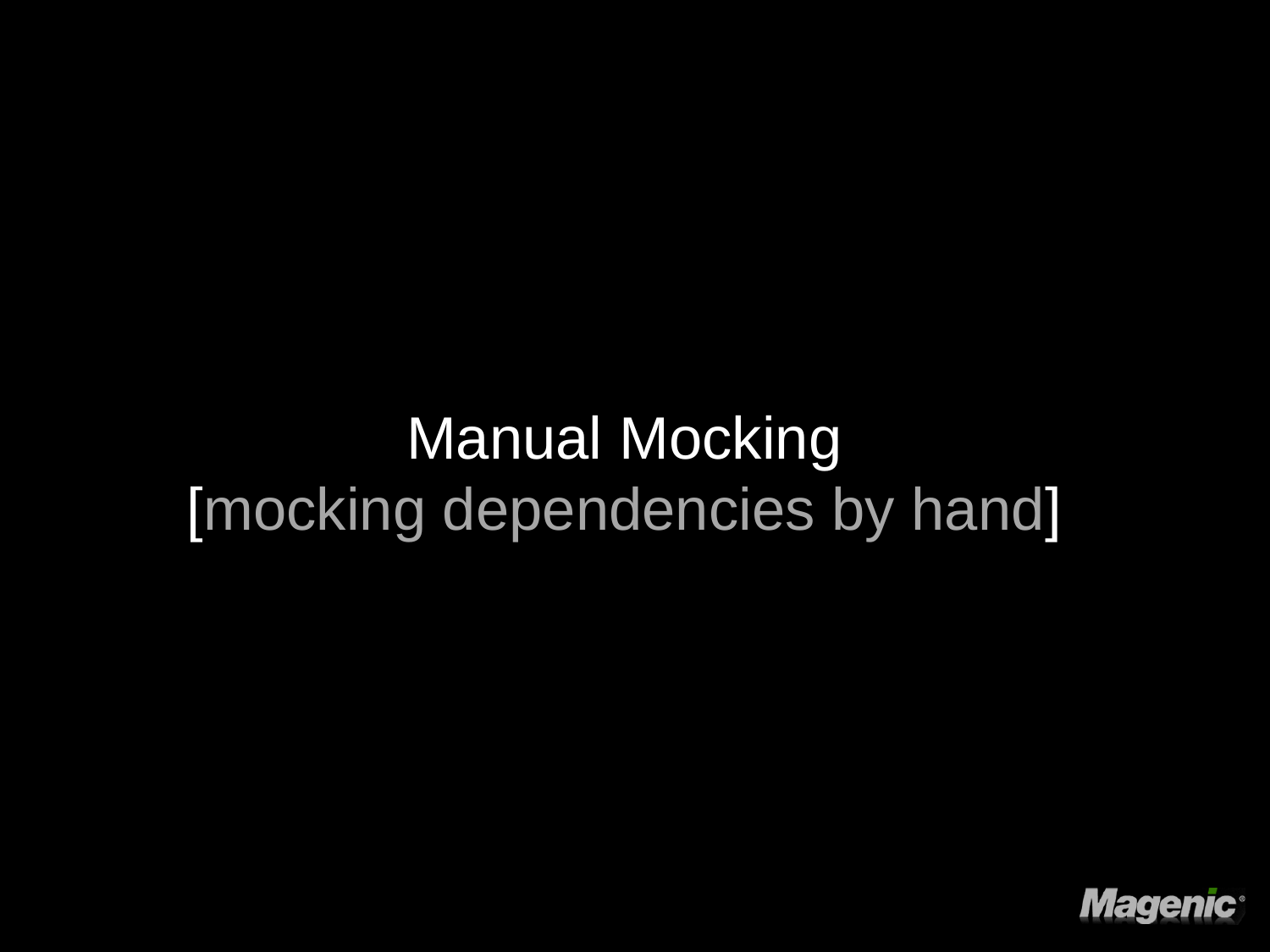

# Manual Mocking [mocking dependencies by hand]